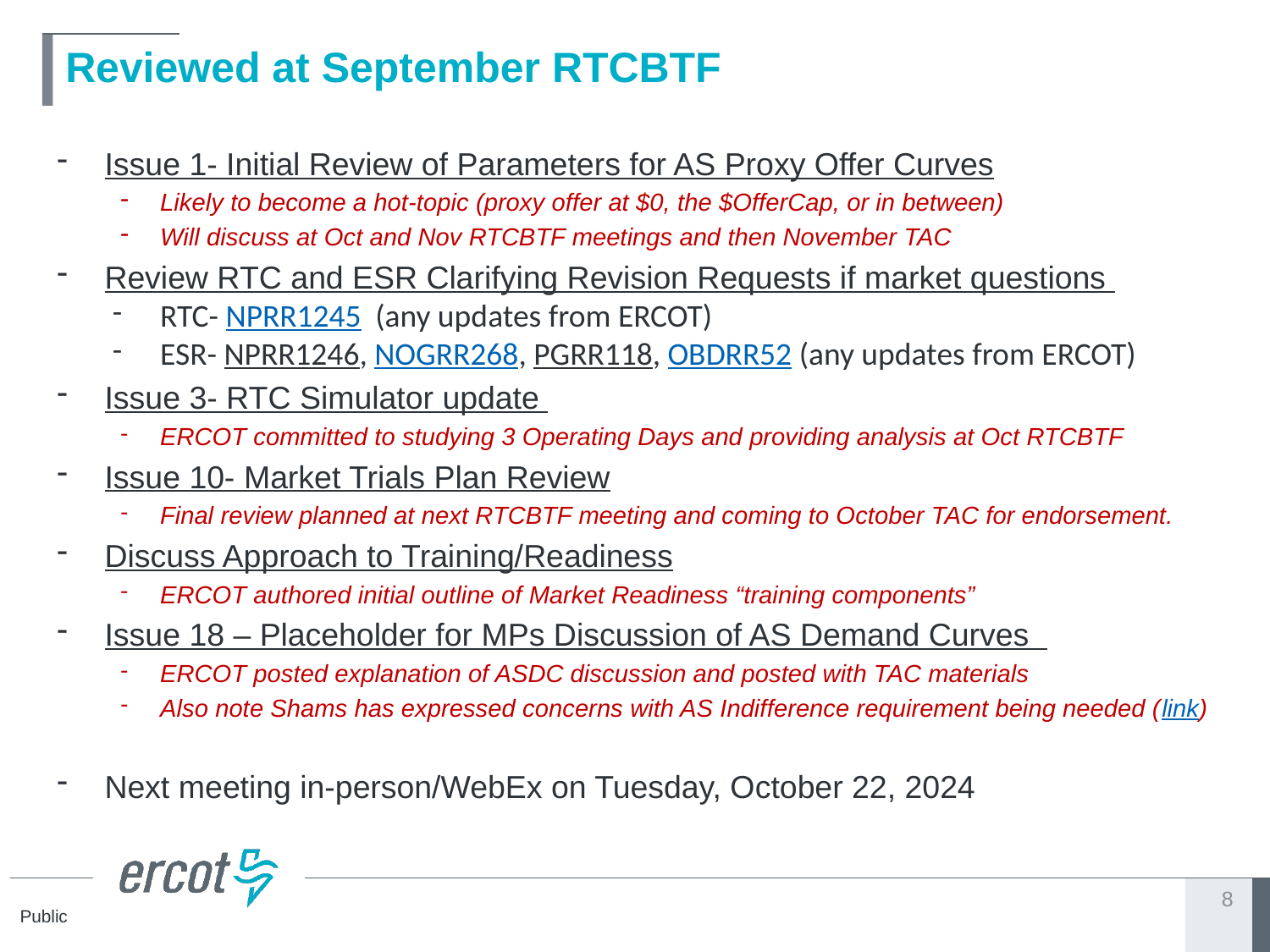

# Reviewed at September RTCBTF
Issue 1- Initial Review of Parameters for AS Proxy Offer Curves
Likely to become a hot-topic (proxy offer at $0, the $OfferCap, or in between)
Will discuss at Oct and Nov RTCBTF meetings and then November TAC
Review RTC and ESR Clarifying Revision Requests if market questions
RTC- NPRR1245  (any updates from ERCOT)
ESR- NPRR1246, NOGRR268, PGRR118, OBDRR52 (any updates from ERCOT)
Issue 3- RTC Simulator update
ERCOT committed to studying 3 Operating Days and providing analysis at Oct RTCBTF
Issue 10- Market Trials Plan Review
Final review planned at next RTCBTF meeting and coming to October TAC for endorsement.
Discuss Approach to Training/Readiness
ERCOT authored initial outline of Market Readiness “training components”
Issue 18 – Placeholder for MPs Discussion of AS Demand Curves
ERCOT posted explanation of ASDC discussion and posted with TAC materials
Also note Shams has expressed concerns with AS Indifference requirement being needed (link)

Next meeting in-person/WebEx on Tuesday, October 22, 2024